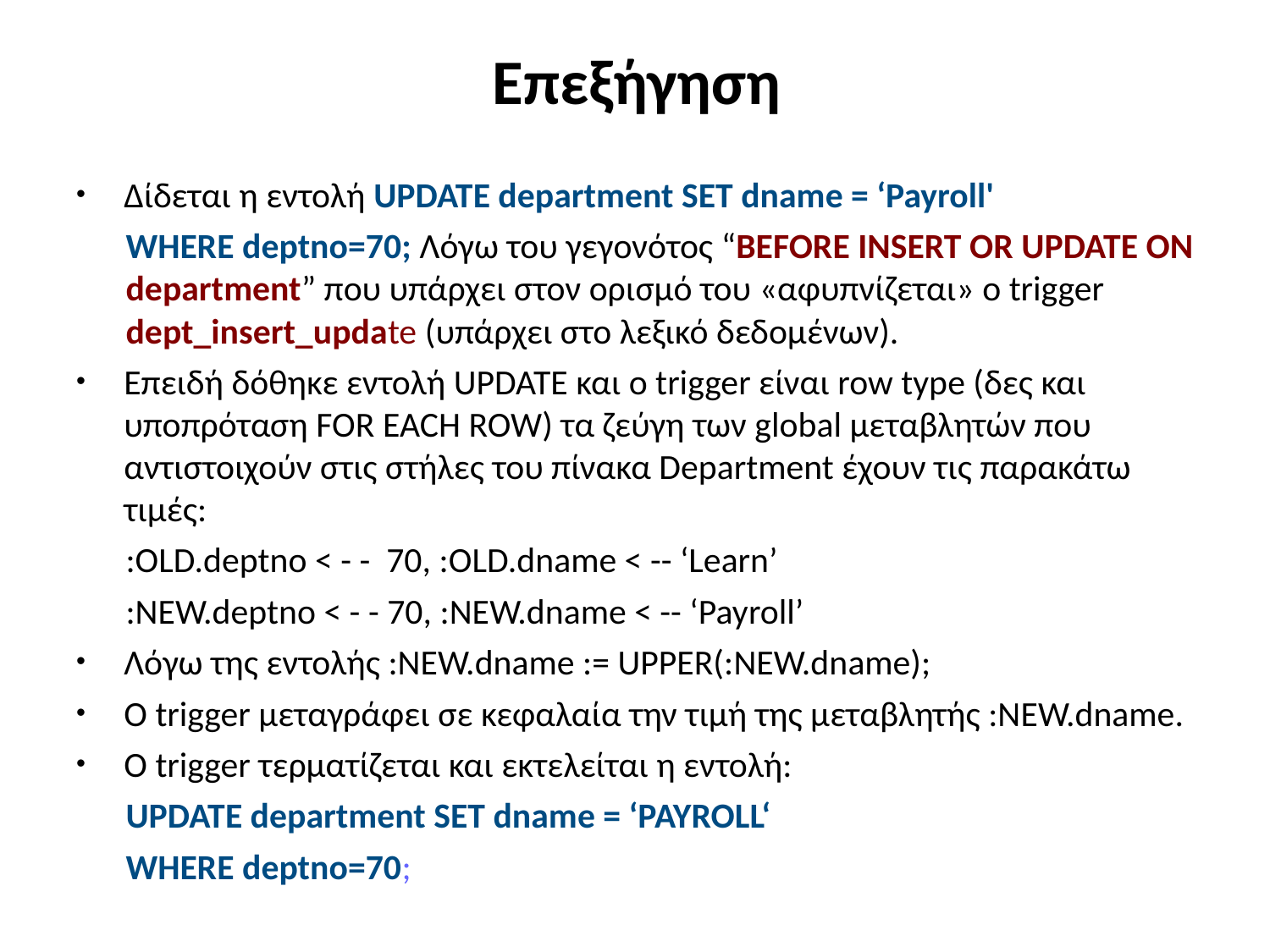

# Επεξήγηση

Δίδεται η εντολή UPDATE department SET dname = ‘Payroll'
WHERE deptno=70; Λόγω του γεγονότος “BEFORE INSERT OR UPDATE ON department” που υπάρχει στον ορισμό του «αφυπνίζεται» ο trigger dept_insert_update (υπάρχει στο λεξικό δεδομένων).
Επειδή δόθηκε εντολή UPDATE και ο trigger είναι row type (δες και υποπρόταση FOR EACH ROW) τα ζεύγη των global μεταβλητών που αντιστοιχούν στις στήλες του πίνακα Department έχουν τις παρακάτω τιμές:
:OLD.deptno < - -  70, :OLD.dname < -- ‘Learn’
:NEW.deptno < - - 70, :NEW.dname < -- ‘Payroll’
Λόγω της εντολής :NEW.dname := UPPER(:NEW.dname);
O trigger μεταγράφει σε κεφαλαία την τιμή της μεταβλητής :NEW.dname.
Ο trigger τερματίζεται και εκτελείται η εντολή:
UPDATE department SET dname = ‘PAYROLL‘
WHERE deptno=70;